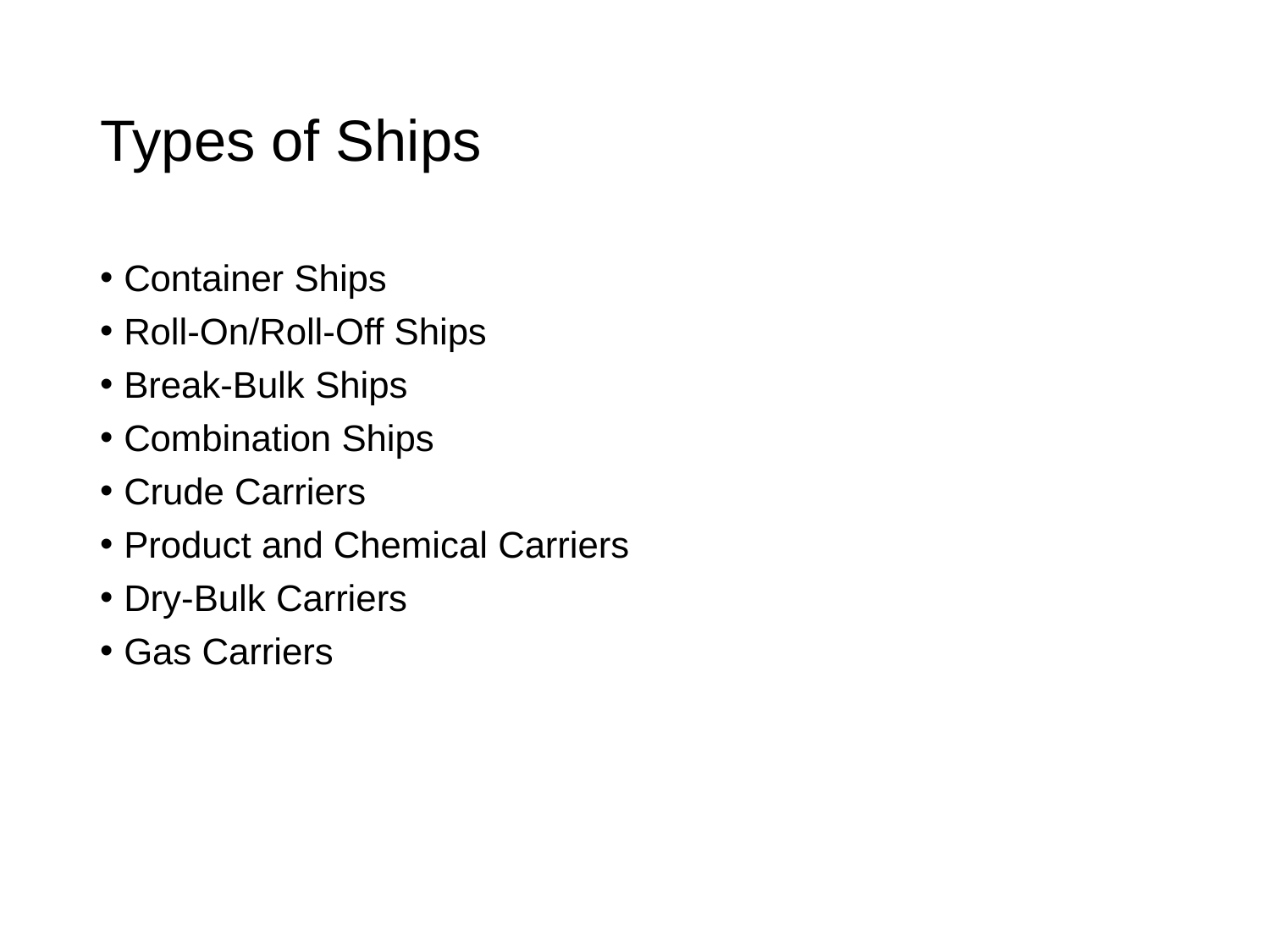

# Types of Ships
Container Ships
Roll-On/Roll-Off Ships
Break-Bulk Ships
Combination Ships
Crude Carriers
Product and Chemical Carriers
Dry-Bulk Carriers
Gas Carriers